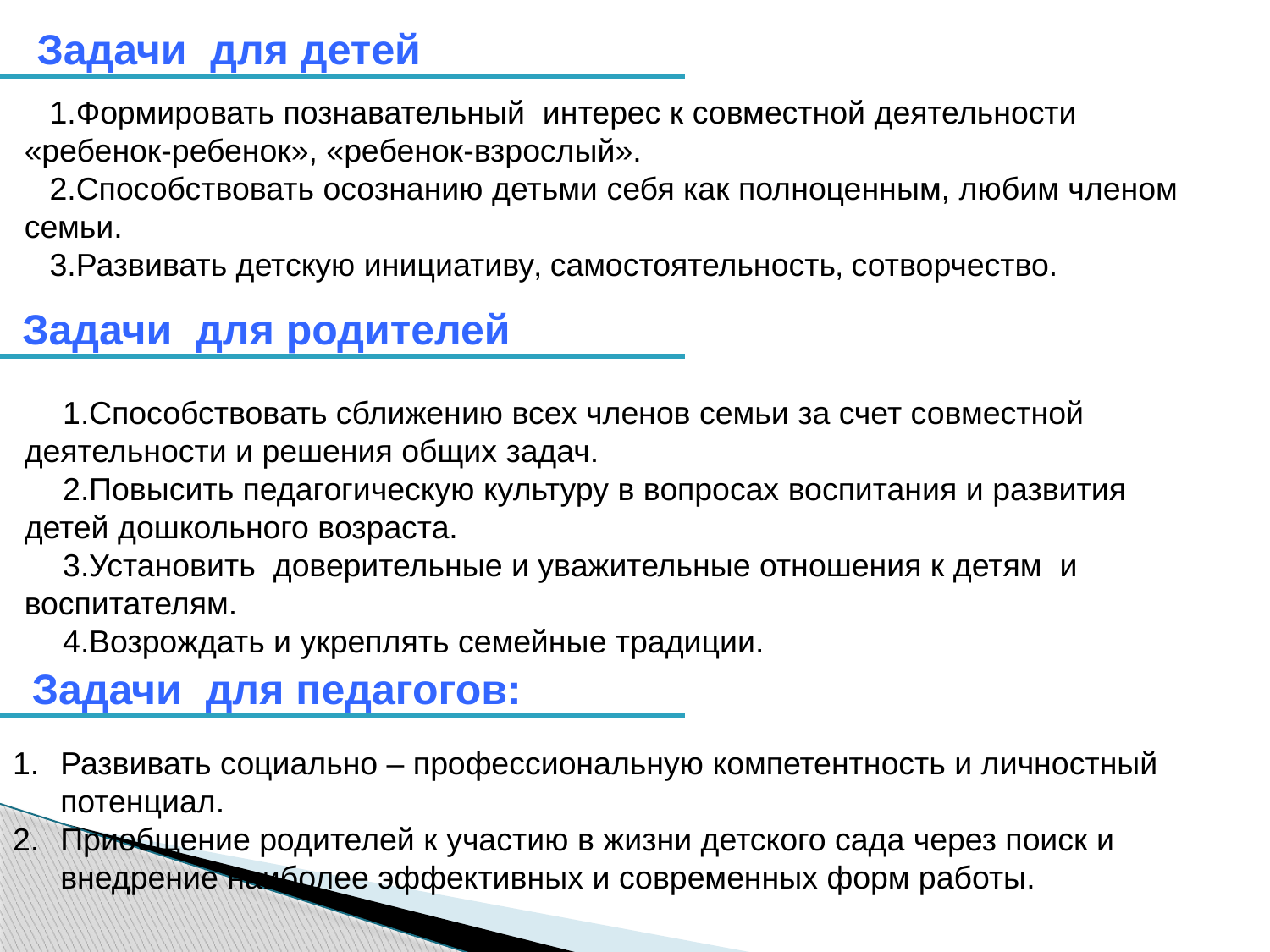

Задачи  для детей
Формировать познавательный  интерес к совместной деятельности «ребенок-ребенок», «ребенок-взрослый».
Способствовать осознанию детьми себя как полноценным, любим членом семьи.
Развивать детскую инициативу‚ самостоятельность‚ сотворчество.
Задачи  для родителей
Способствовать сближению всех членов семьи за счет совместной деятельности и решения общих задач.
Повысить педагогическую культуру в вопросах воспитания и развития детей дошкольного возраста.
Установить  доверительные и уважительные отношения к детям  и воспитателям.
Возрождать и укреплять семейные традиции.
Задачи  для педагогов:

Развивать социально – профессиональную компетентность и личностный потенциал.
Приобщение родителей к участию в жизни детского сада через поиск и внедрение наиболее эффективных и современных форм работы.